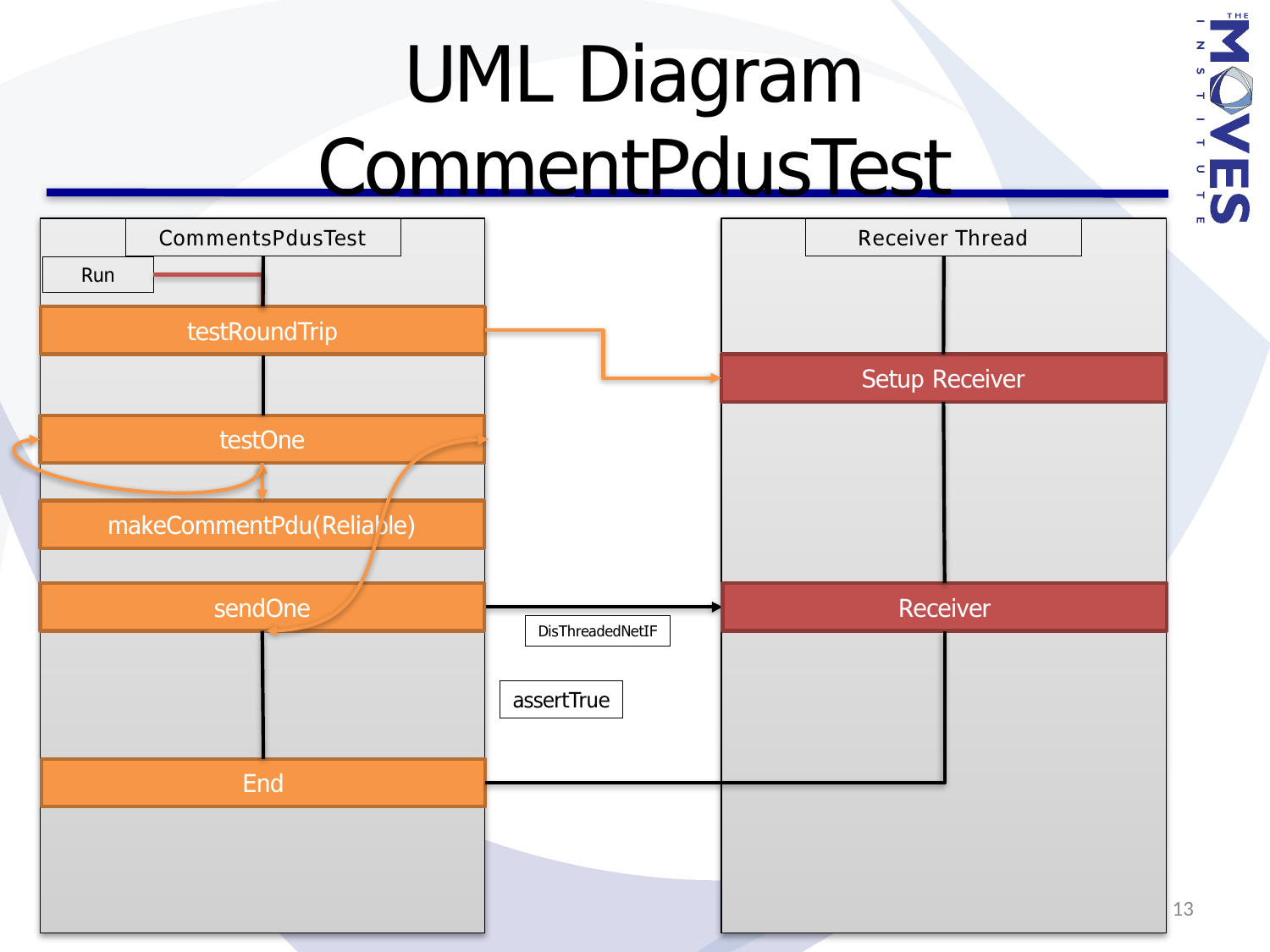

# UML Diagram CommentPdusTest
CommentsPdusTest
Receiver Thread

Run
testRoundTrip
Setup Receiver
testOne
makeCommentPdu(Reliable)
sendOne
Receiver
DisThreadedNetIF
assertTrue
End
13